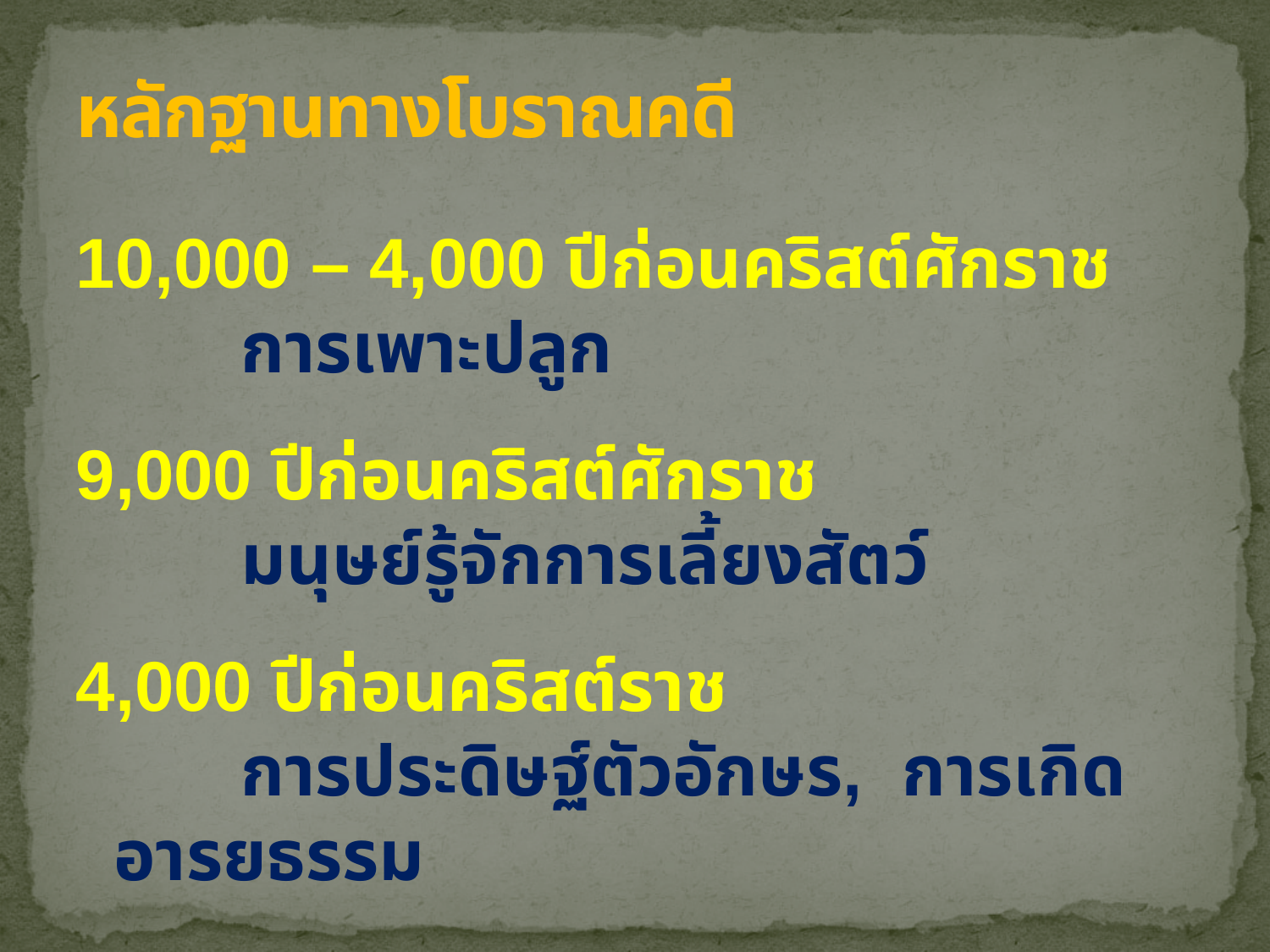

# หลักฐานทางโบราณคดี
10,000 – 4,000 ปีก่อนคริสต์ศักราช
		การเพาะปลูก

9,000 ปีก่อนคริสต์ศักราช
		มนุษย์รู้จักการเลี้ยงสัตว์

4,000 ปีก่อนคริสต์ราช
		การประดิษฐ์ตัวอักษร,  การเกิดอารยธรรม